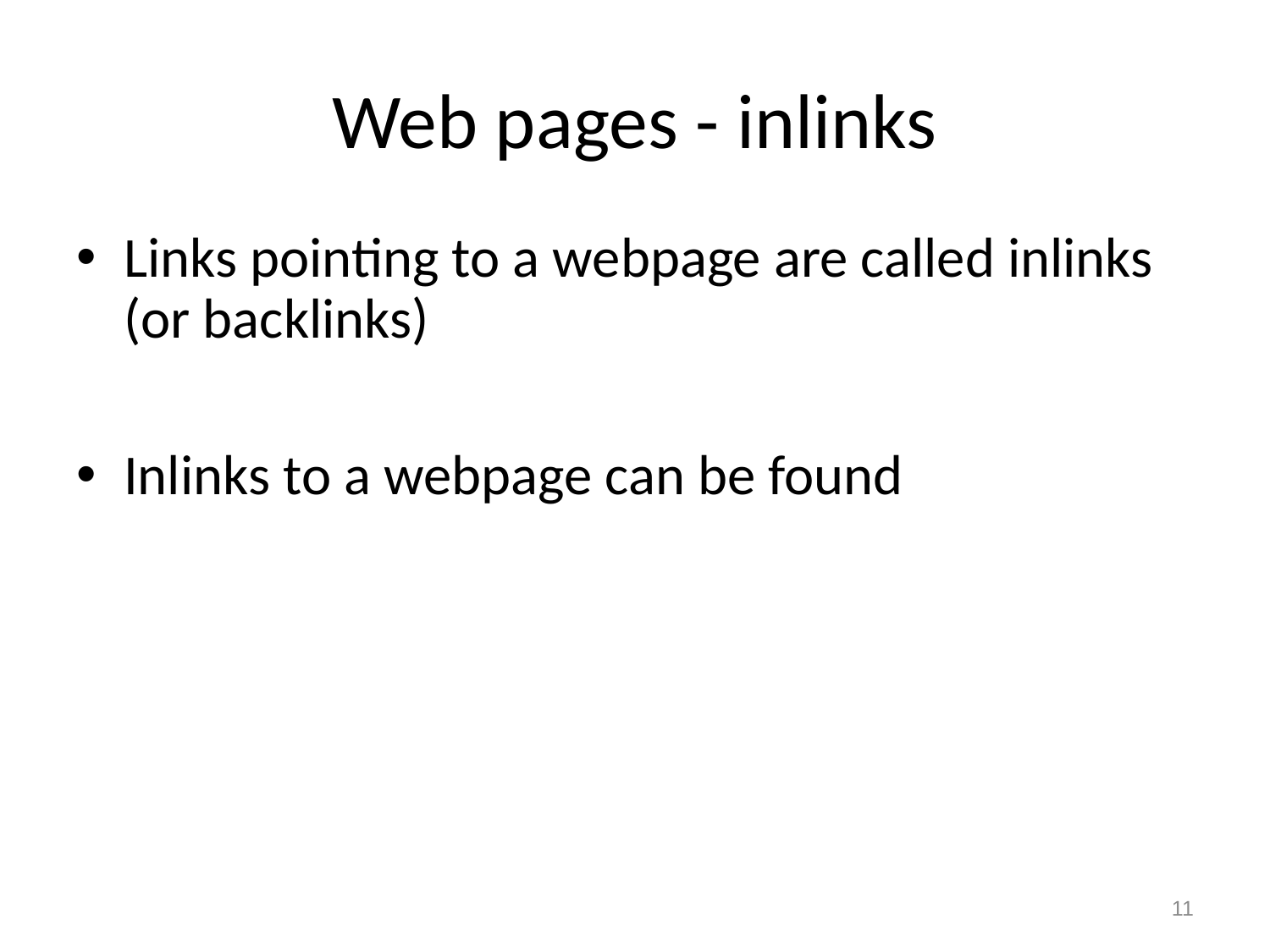

# Web pages - inlinks
Links pointing to a webpage are called inlinks (or backlinks)

Inlinks to a webpage can be found
11